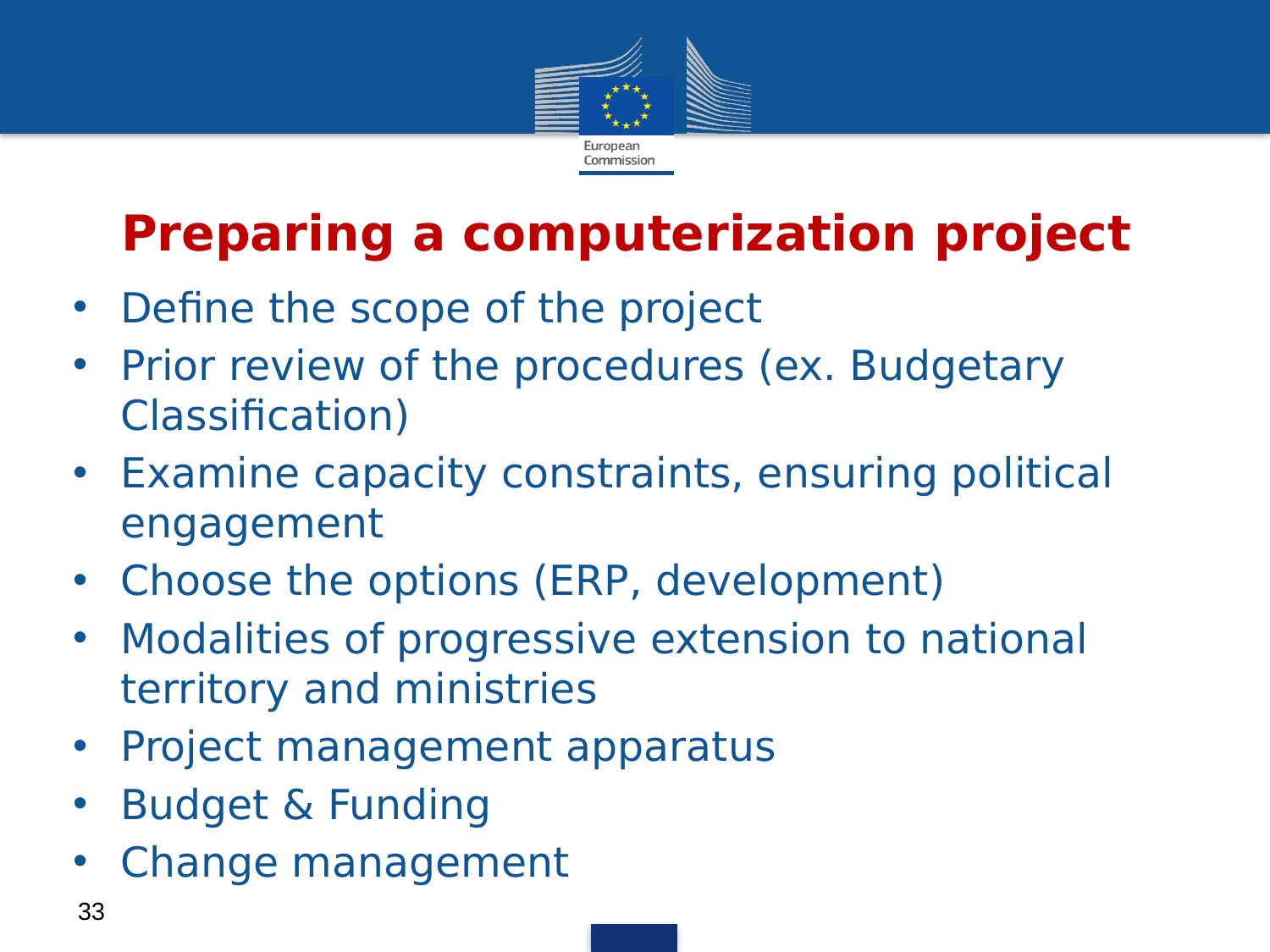

# Preparing a computerization project
Define the scope of the project
Prior review of the procedures (ex. Budgetary Classification)
Examine capacity constraints, ensuring political engagement
Choose the options (ERP, development)
Modalities of progressive extension to national territory and ministries
Project management apparatus
Budget & Funding
Change management
33